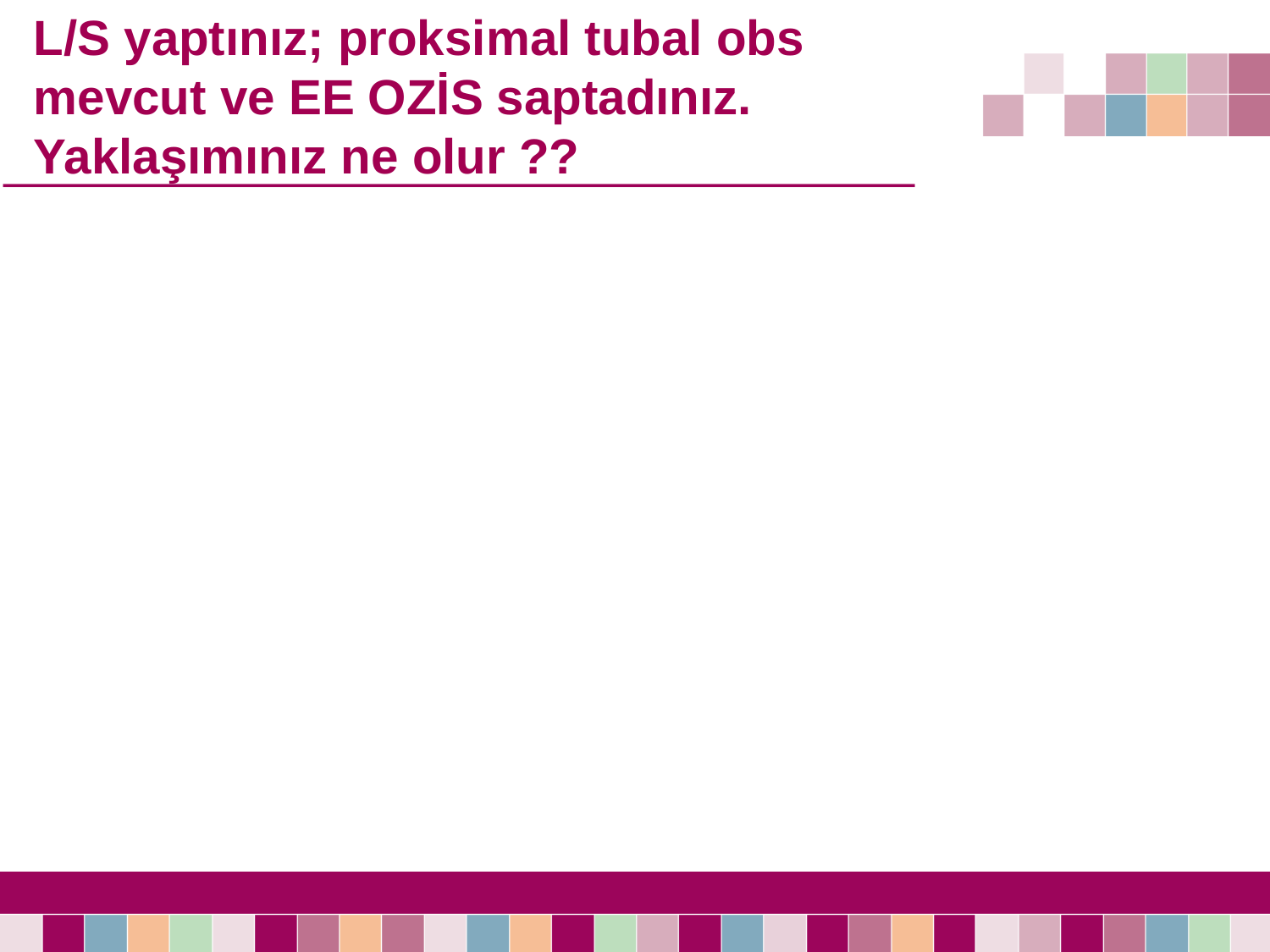

# L/S yaptınız; proksimal tubal obs mevcut ve EE OZİS saptadınız. Yaklaşımınız ne olur ??